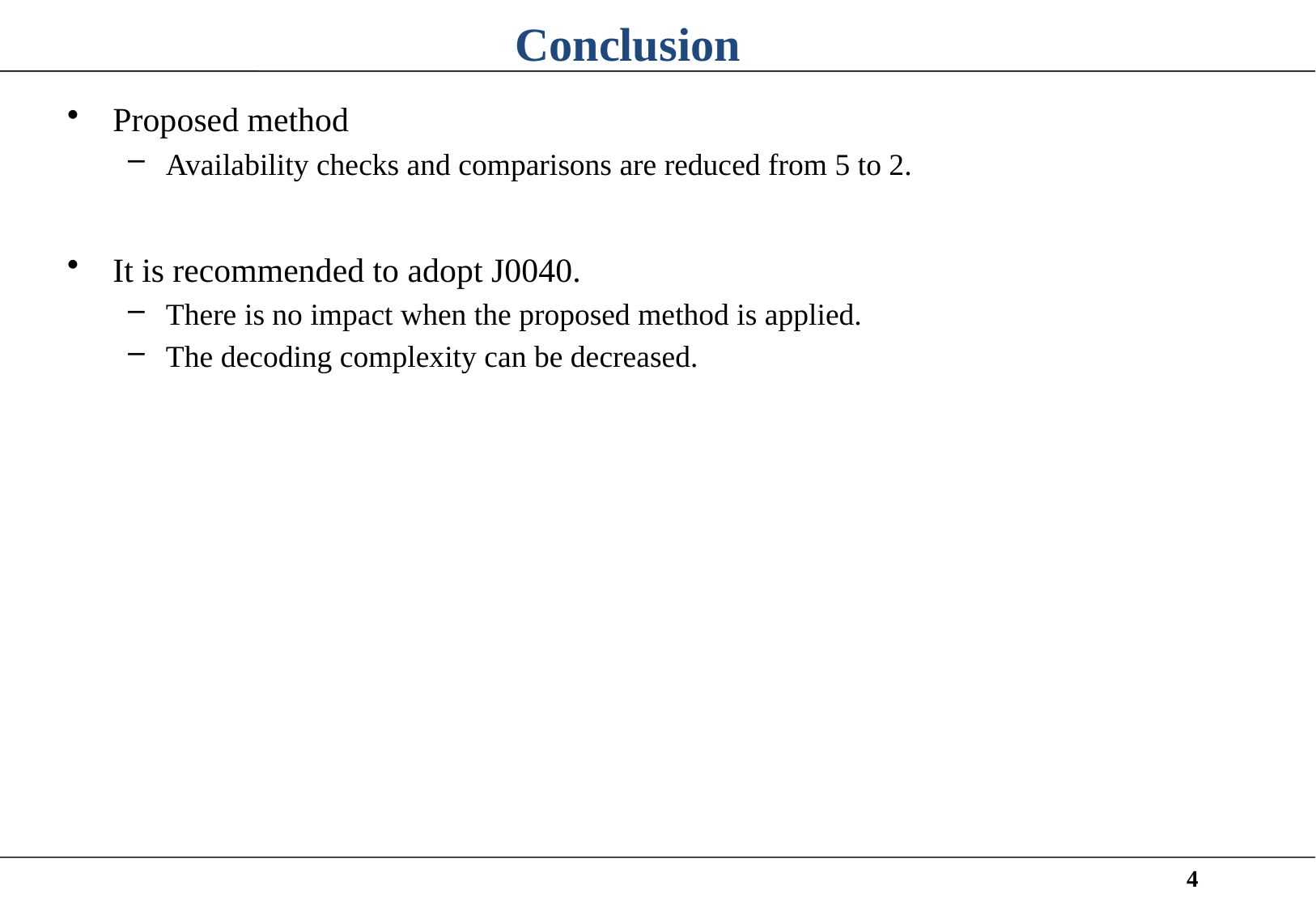

# Conclusion
Proposed method
Availability checks and comparisons are reduced from 5 to 2.

It is recommended to adopt J0040.
There is no impact when the proposed method is applied.
The decoding complexity can be decreased.
4